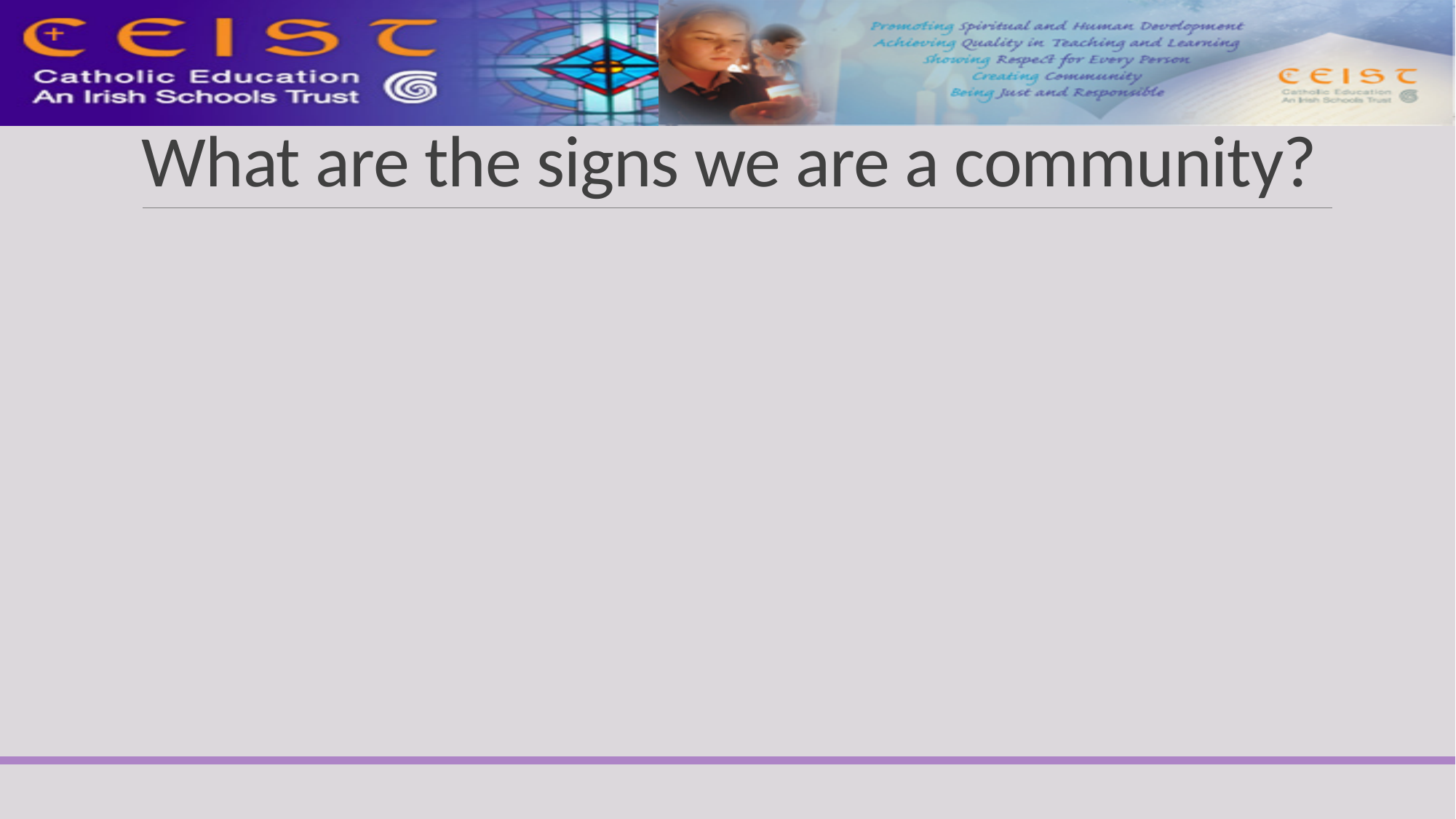

# What are the signs we are a community?